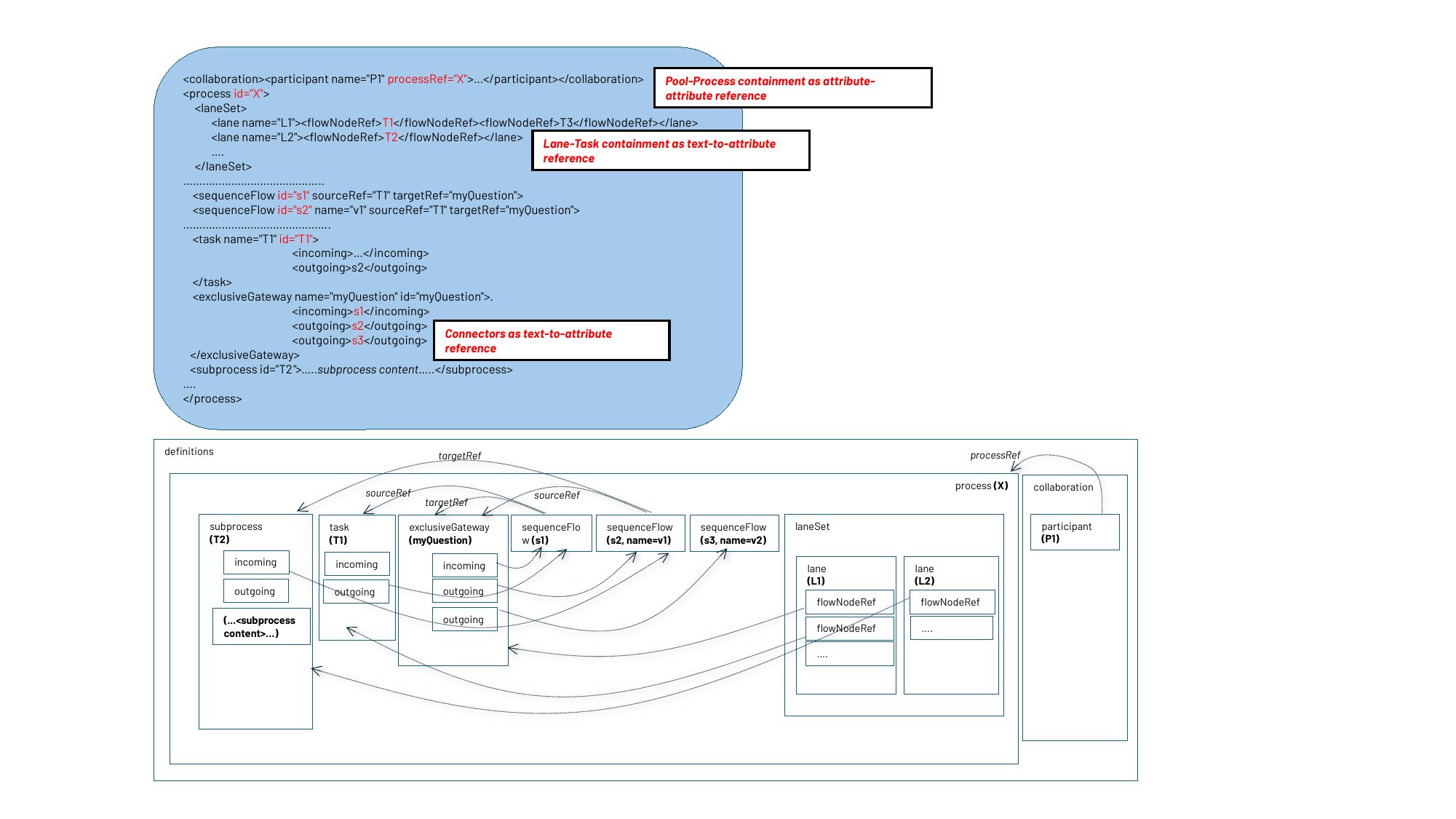

<collaboration><participant name="P1" processRef="X">…</participant></collaboration>
<process id="X">
     <laneSet>
            <lane name="L1"><flowNodeRef>T1</flowNodeRef><flowNodeRef>T3</flowNodeRef></lane>
            <lane name="L2"><flowNodeRef>T2</flowNodeRef></lane>
            ….
     </laneSet>
……………………………………..
    <sequenceFlow id="s1" sourceRef="T1" targetRef="myQuestion">
    <sequenceFlow id="s2" name="v1" sourceRef="T1" targetRef="myQuestion">
……………………………………….
    <task name="T1" id="T1">
	<incoming>…</incoming>
	<outgoing>s2</outgoing>
    </task>
    <exclusiveGateway name="myQuestion" id="myQuestion">.
	<incoming>s1</incoming>
	<outgoing>s2</outgoing>
	<outgoing>s3</outgoing>
   </exclusiveGateway>
   <subprocess id="T2">…..subprocess content…..</subprocess>
….
</process>
Pool-Process containment as attribute-attribute reference
Lane-Task containment as text-to-attribute reference
Connectors as text-to-attribute reference
definitions

processRef
targetRef

process (X)

collaboration

sourceRef
sourceRef

targetRef

laneSet

participant
(P1)
subprocess
(T2)

task
(T1)

exclusiveGateway
(myQuestion)

sequenceFlow (s1)
sequenceFlow (s3, name=v2)
sequenceFlow
(s2, name=v1)

incoming

incoming
incoming
lane
(L1)

lane
(L2)

outgoing
outgoing
outgoing

flowNodeRef
flowNodeRef

outgoing
(...<subprocess content>…)

….
flowNodeRef
….